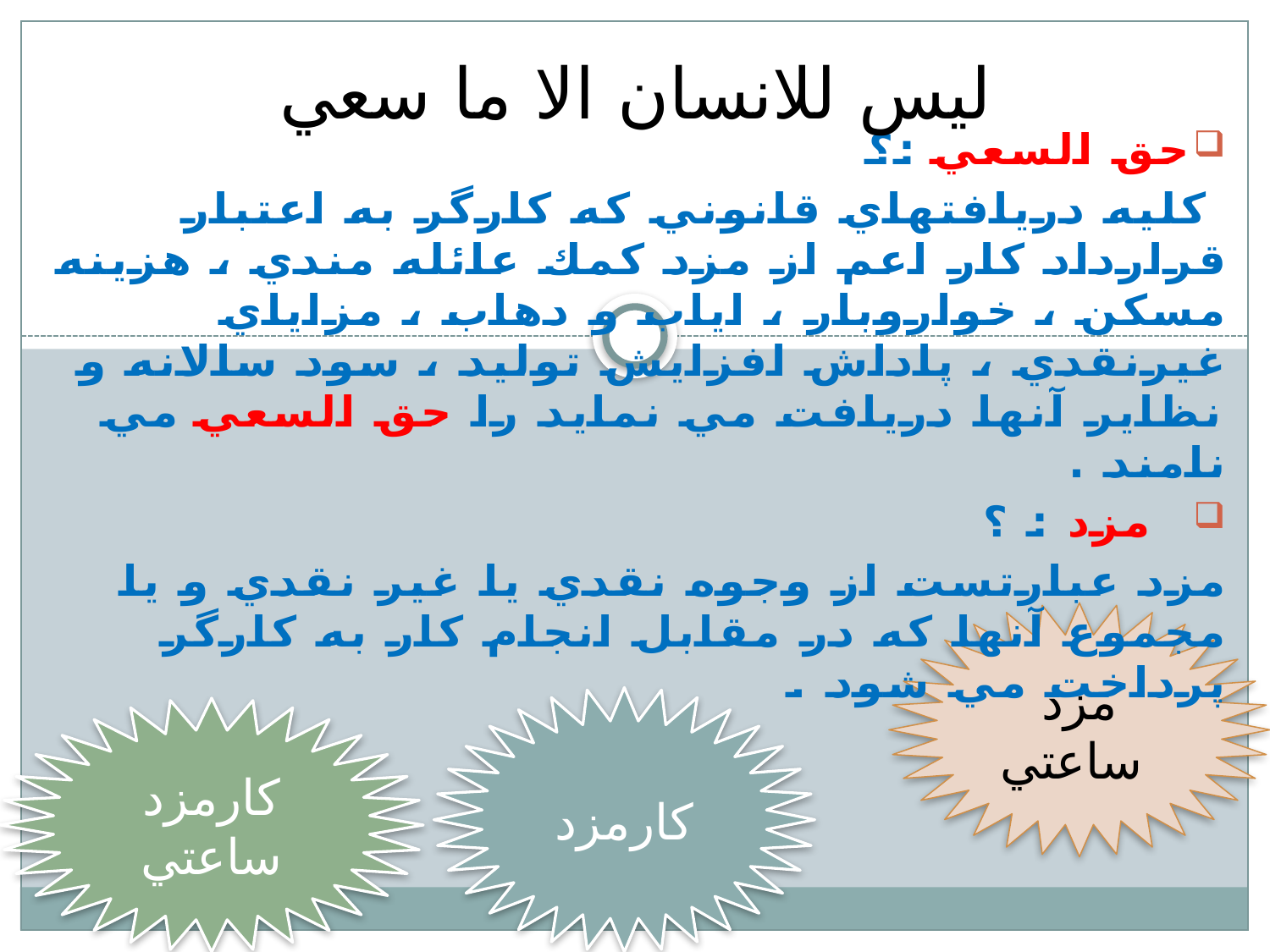

ليس للانسان الا ما سعي
حق السعي :؟
 كليه دريافتهاي قانوني كه كارگر به اعتبار قرارداد كار اعم از مزد كمك عائله مندي ، هزينه مسكن ، خواروبار ، اياب و دهاب ، مزاياي   غيرنقدي ، پاداش افزايش توليد ، سود سالانه و نظاير آنها دريافت مي نمايد را حق السعي مي نامند .
  مزد : ؟
مزد عبارتست از وجوه نقدي يا غير نقدي و يا مجموع آنها كه در مقابل انجام كار به كارگر پرداخت مي شود .

مزد ساعتي
كارمزد
كارمزد ساعتي